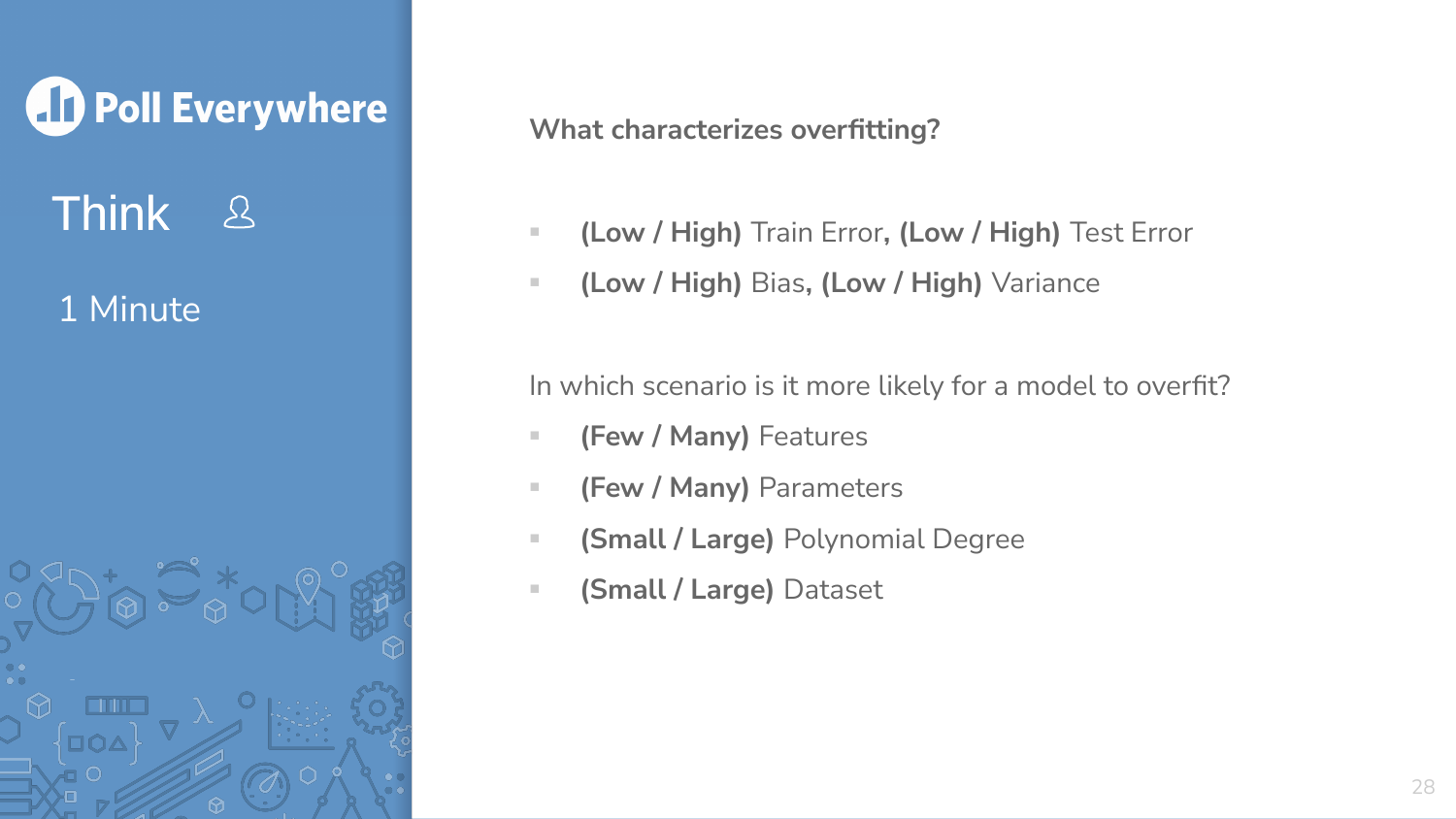

What characterizes overfitting?

(Low / High) Train Error, (Low / High) Test Error
(Low / High) Bias, (Low / High) Variance

In which scenario is it more likely for a model to overfit?
(Few / Many) Features
(Few / Many) Parameters
(Small / Large) Polynomial Degree
(Small / Large) Dataset

# 1 Minute

28